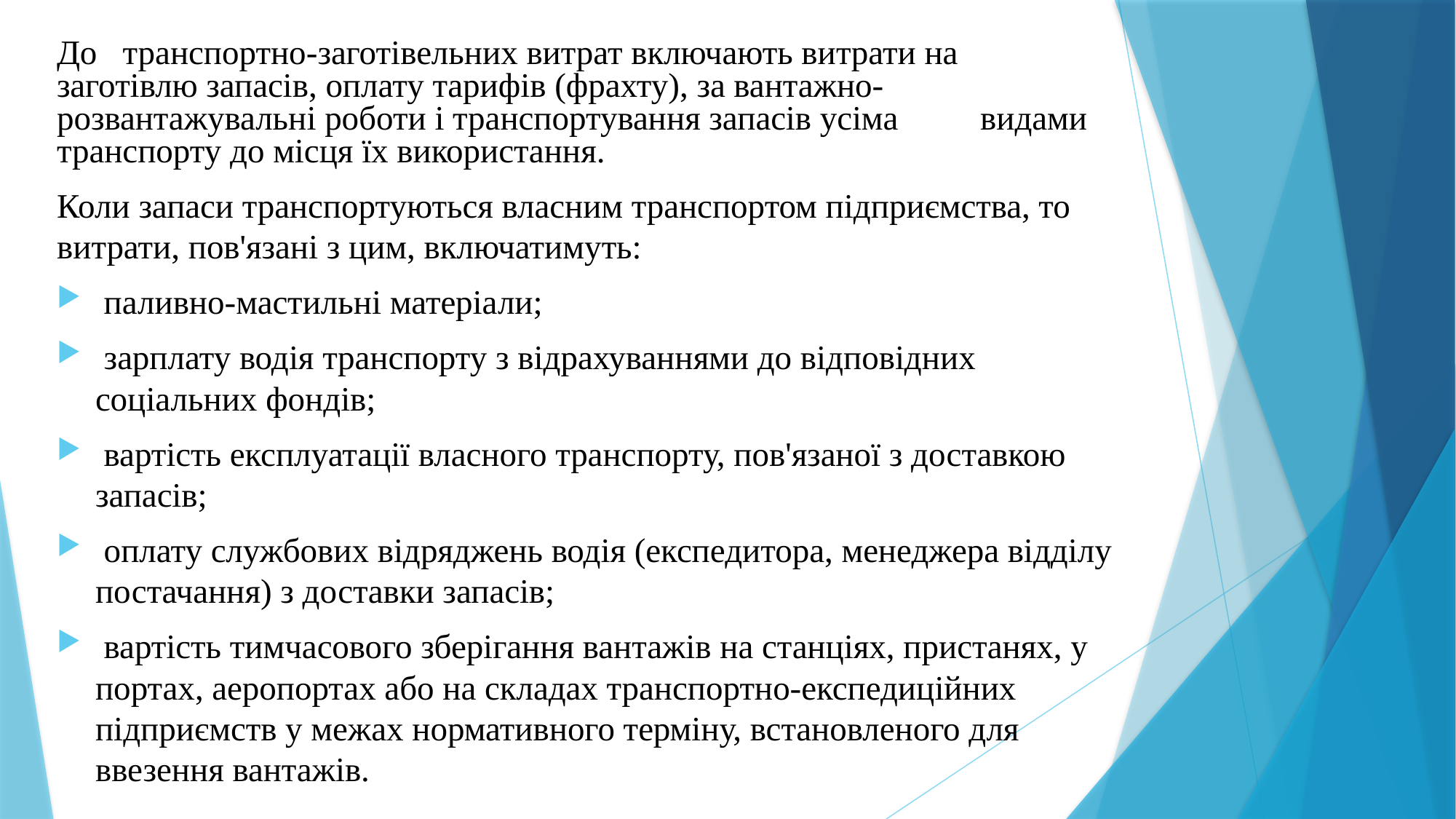

До   транспортно-заготівельних витрат включають витрати на 	заготівлю запасів, оплату тарифів (фрахту), за вантажно-	розвантажувальні роботи і транспортування запасів усіма 	видами транспорту до місця їх використання.
Коли запаси транспортуються власним транспортом підприємства, то витрати, пов'язані з цим, включатимуть:
 паливно-мастильні матеріали;
 зарплату водія транспорту з відрахуваннями до відповідних соціальних фондів;
 вартість експлуатації власного транспорту, пов'язаної з доставкою запасів;
 оплату службових відряджень водія (експедитора, менеджера відділу постачання) з доставки запасів;
 вартість тимчасового зберігання вантажів на станціях, пристанях, у портах, аеропортах або на складах транспортно-експедиційних підприємств у межах нормативного терміну, встановленого для ввезення вантажів.